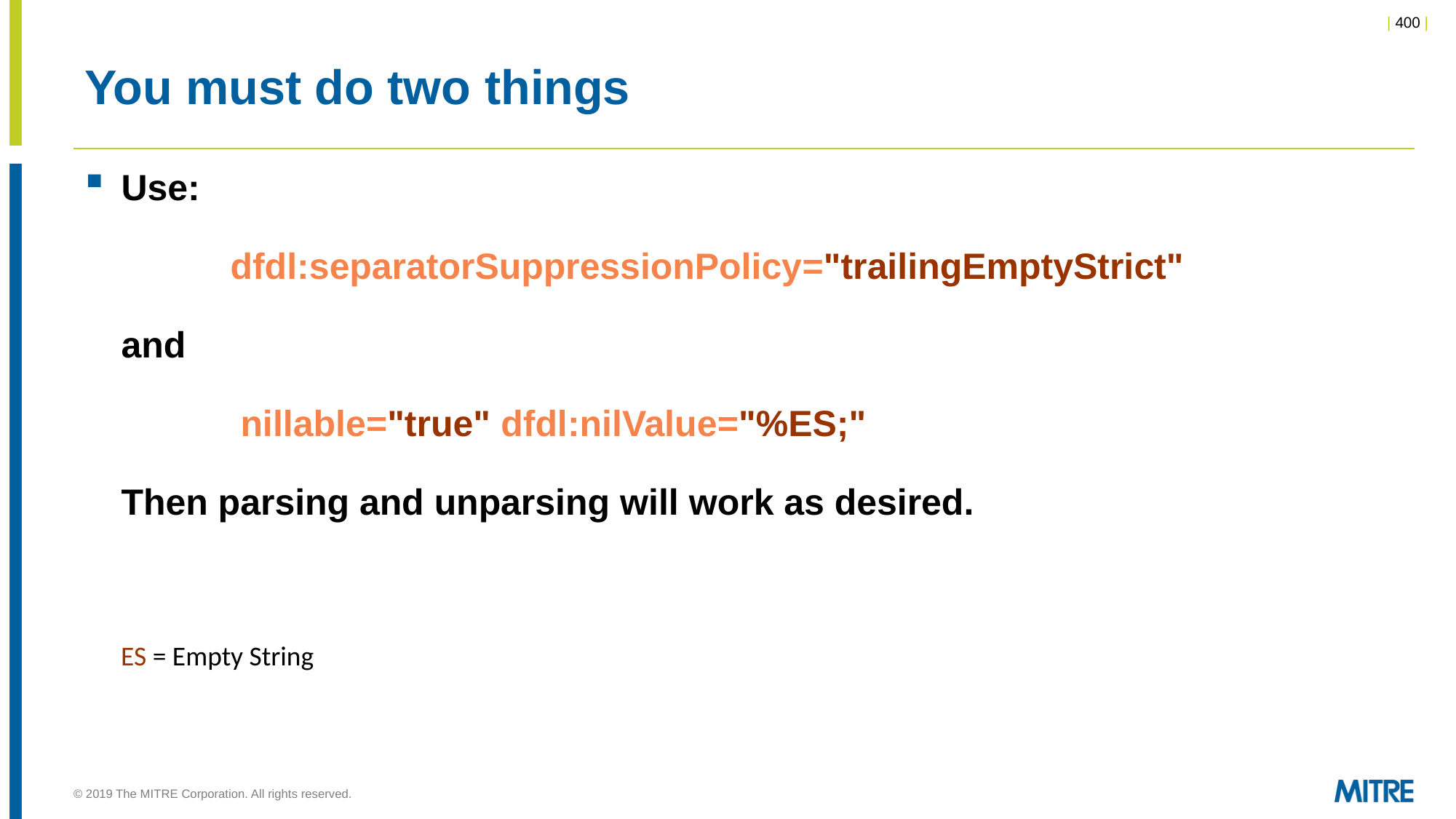

# You must do two things
Use:
	dfdl:separatorSuppressionPolicy="trailingEmptyStrict"
and
	 nillable="true" dfdl:nilValue="%ES;"
Then parsing and unparsing will work as desired.

ES = Empty String
© 2019 The MITRE Corporation. All rights reserved.